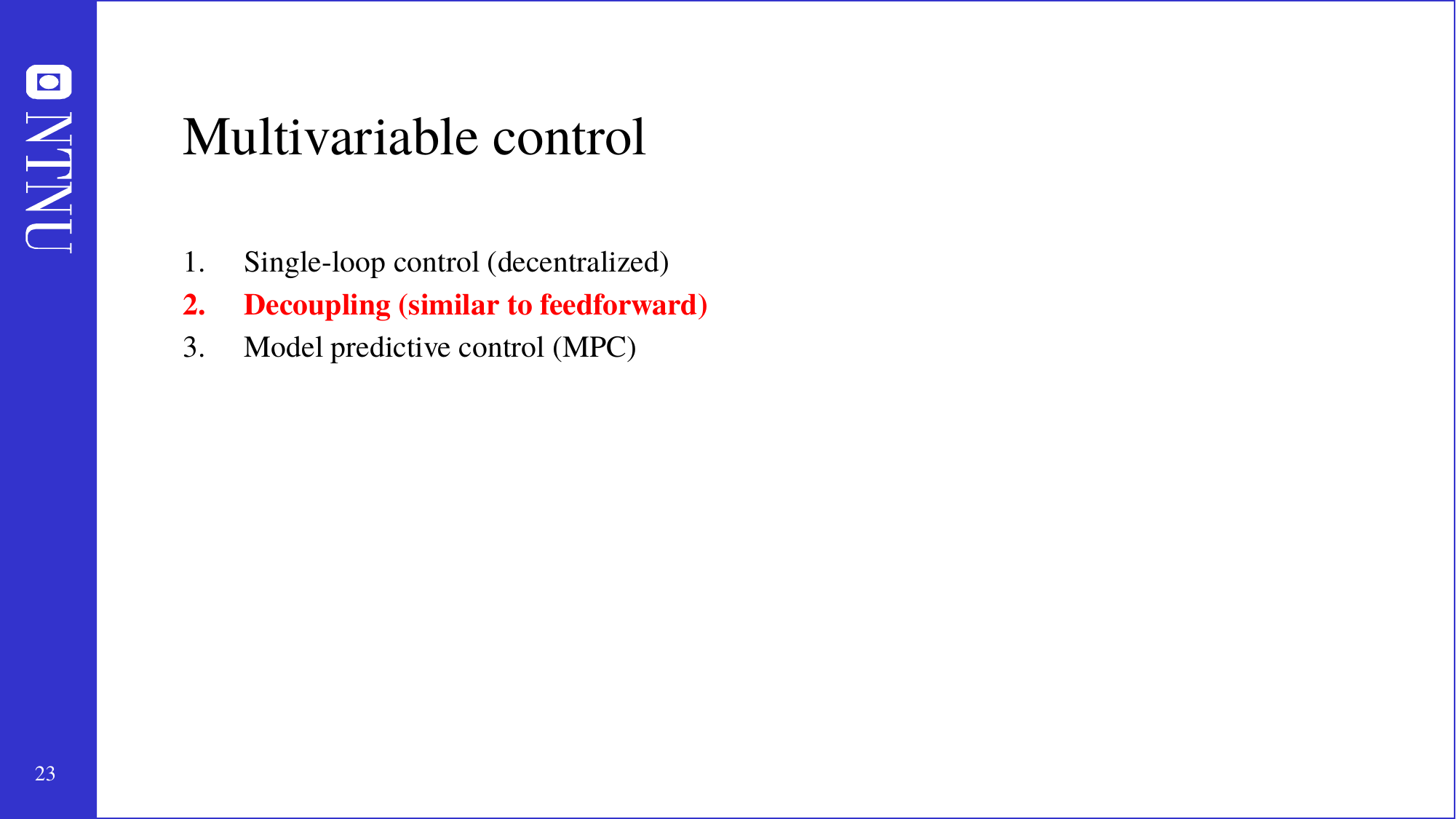

# Multivariable control
Single-loop control (decentralized)
Decoupling (similar to feedforward)
Model predictive control (MPC)